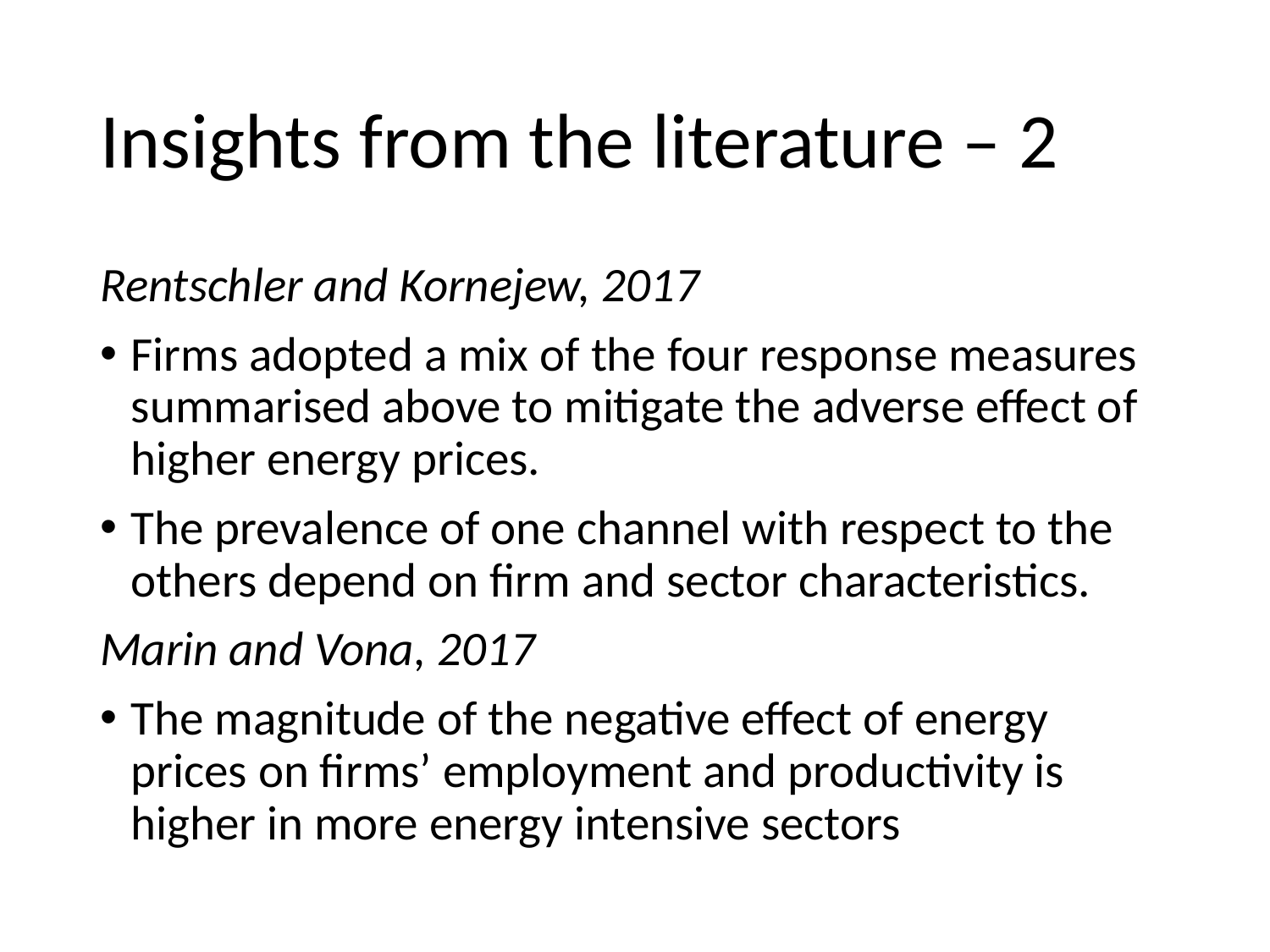

# Insights from the literature – 2
Rentschler and Kornejew, 2017
Firms adopted a mix of the four response measures summarised above to mitigate the adverse effect of higher energy prices.
The prevalence of one channel with respect to the others depend on firm and sector characteristics.
Marin and Vona, 2017
The magnitude of the negative effect of energy prices on firms’ employment and productivity is higher in more energy intensive sectors